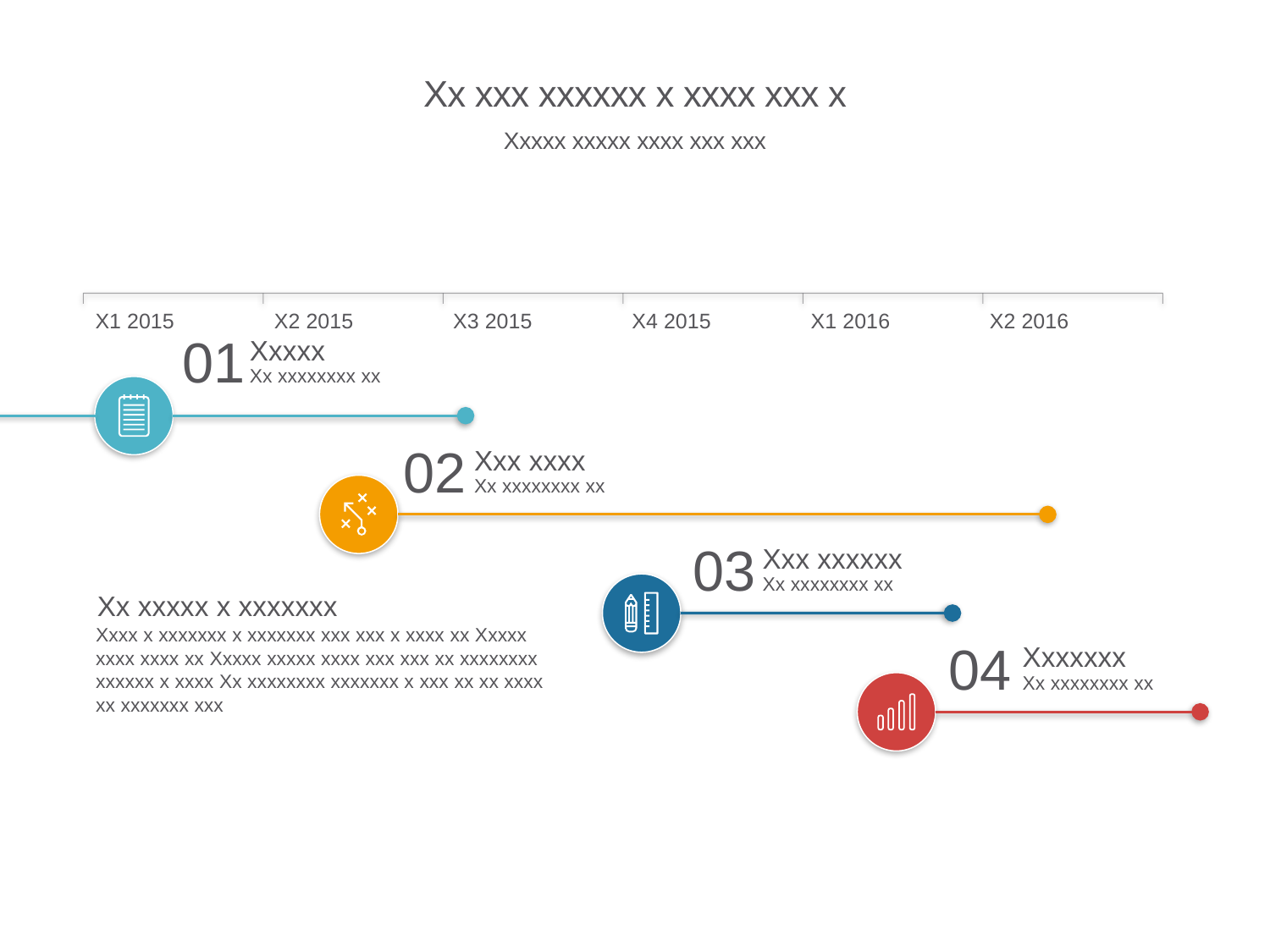

# Xx xxx xxxxxx x xxxx xxx x
Xxxxx xxxxx xxxx xxx xxx
X1 2015
X2 2015
X3 2015
X4 2015
X1 2016
X2 2016
01
Xxxxx
Xx xxxxxxxx xx

02
Xxx xxxx
Xx xxxxxxxx xx

03
Xxx xxxxxx
Xx xxxxxxxx xx

Xx xxxxx x xxxxxxx

Xxxx x xxxxxxx x xxxxxxx xxx xxx x xxxx xx Xxxxx xxxx xxxx xx Xxxxx xxxxx xxxx xxx xxx xx xxxxxxxx xxxxxx x xxxx Xx xxxxxxxx xxxxxxx x xxx xx xx xxxx xx xxxxxxx xxx
04
Xxxxxxx
Xx xxxxxxxx xx